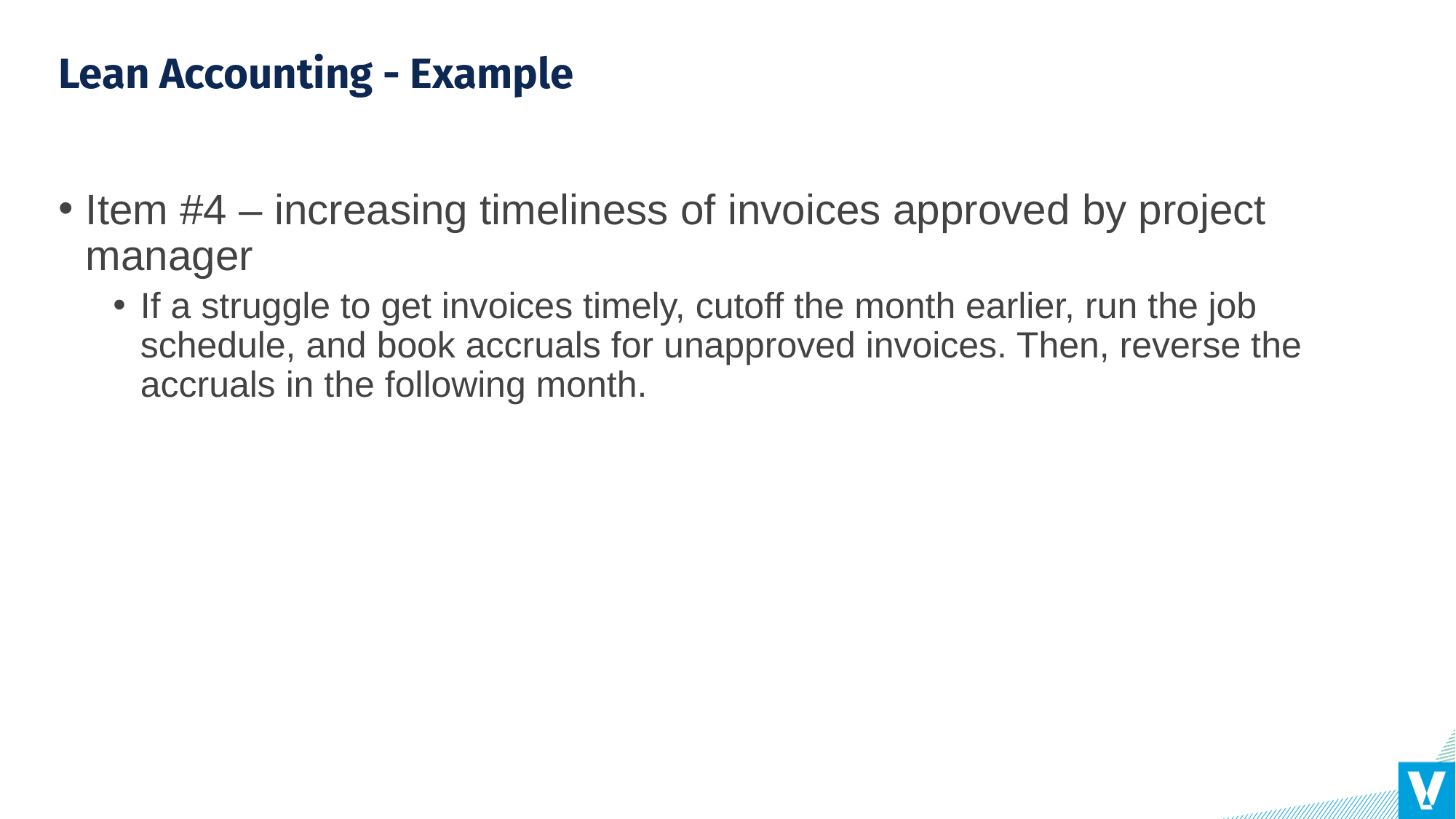

Lean Accounting - Example

Item #4 – increasing timeliness of invoices approved by project manager
If a struggle to get invoices timely, cutoff the month earlier, run the job schedule, and book accruals for unapproved invoices. Then, reverse the accruals in the following month.